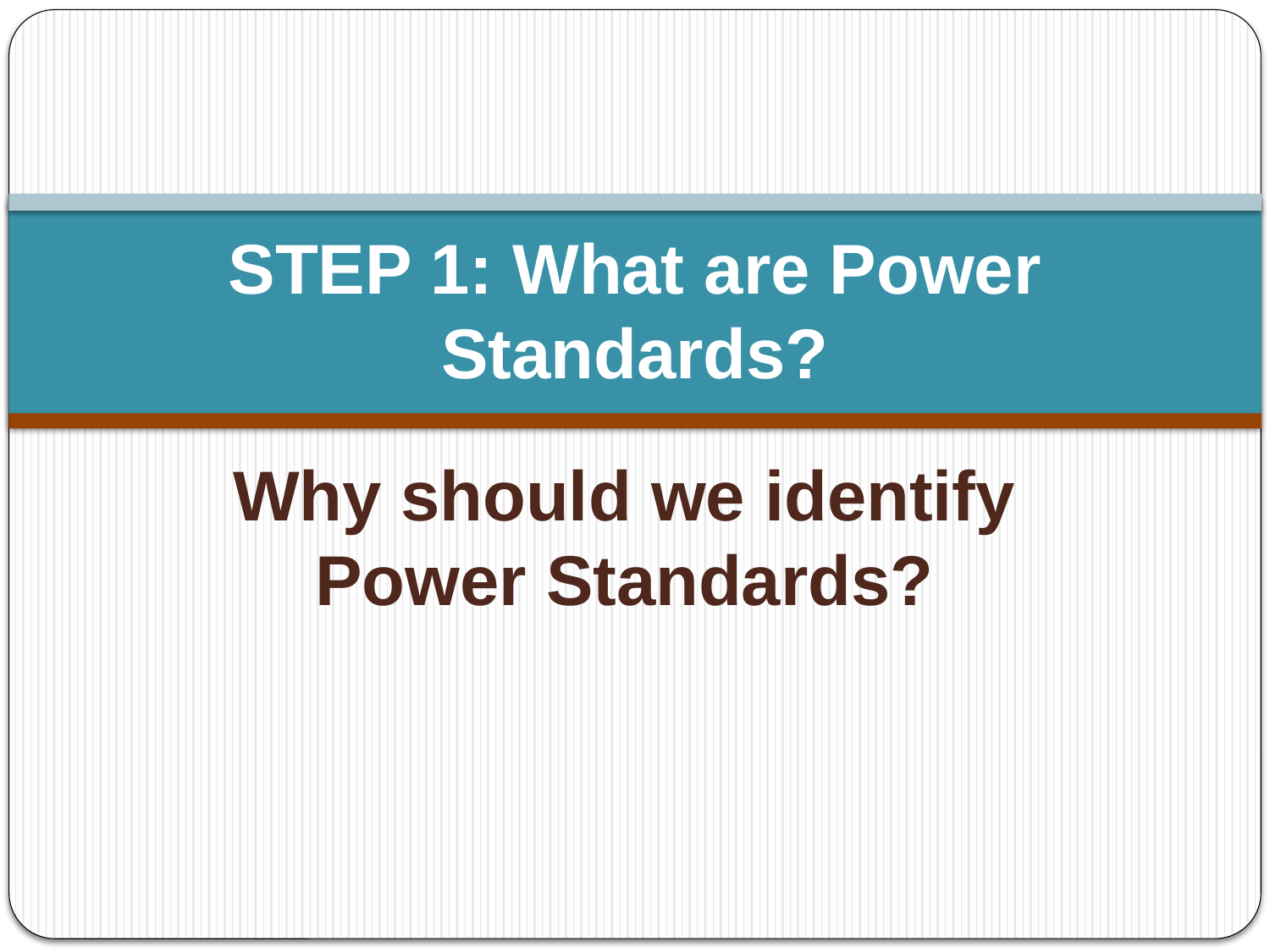

# STEP 1: What are Power Standards?
Why should we identify Power Standards?